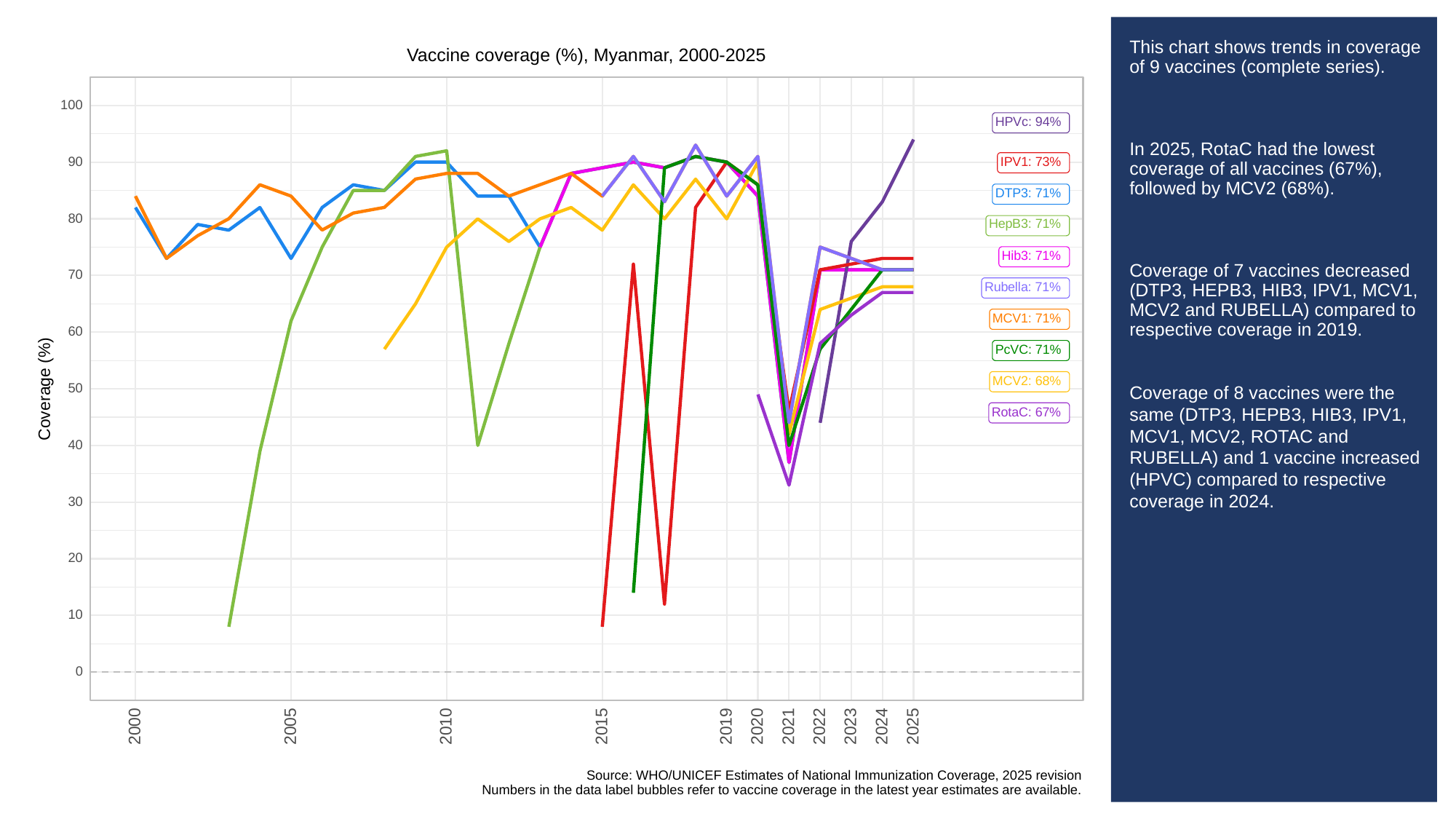

# This chart shows trends in coverage of 9 vaccines (complete series).

In 2025, RotaC had the lowest coverage of all vaccines (67%), followed by MCV2 (68%).

Coverage of 7 vaccines decreased (DTP3, HEPB3, HIB3, IPV1, MCV1, MCV2 and RUBELLA) compared to respective coverage in 2019.

Coverage of 8 vaccines were the same (DTP3, HEPB3, HIB3, IPV1, MCV1, MCV2, ROTAC and RUBELLA) and 1 vaccine increased (HPVC) compared to respective coverage in 2024.

Vaccine coverage (%), Myanmar, 2000-2025

100

HPVc: 94%

90
IPV1: 73%

DTP3: 71%

80

HepB3: 71%

Hib3: 71%

70

Rubella: 71%

MCV1: 71%
60

PcVC: 71%

MCV2: 68%
Coverage (%)
50

RotaC: 67%

40

30

20

10

0

2023
2000
2005
2010
2015
2019
2020
2021
2022
2024
2025
Source: WHO/UNICEF Estimates of National Immunization Coverage, 2025 revision
Numbers in the data label bubbles refer to vaccine coverage in the latest year estimates are available.